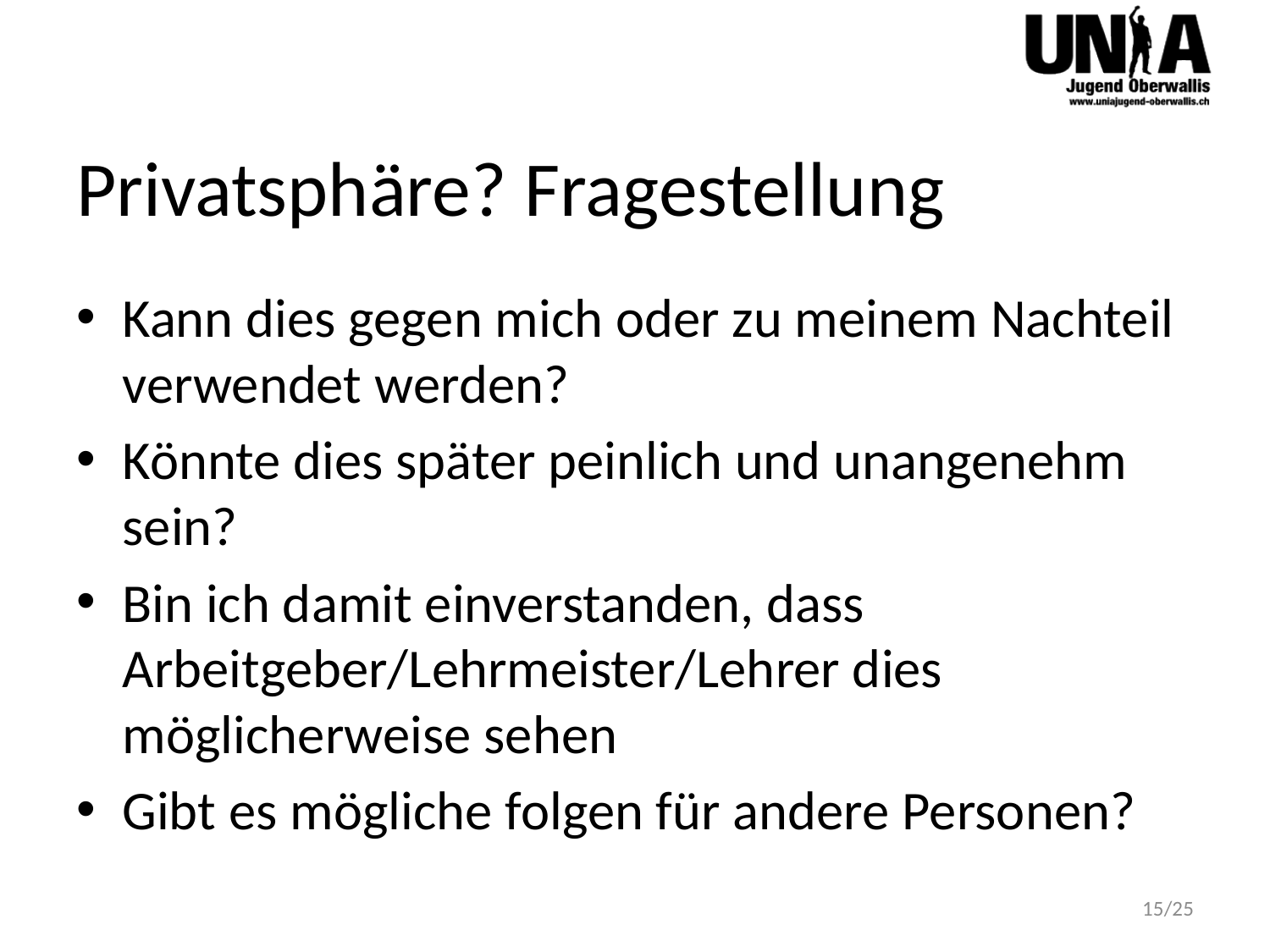

# Privatsphäre? Fragestellung
Kann dies gegen mich oder zu meinem Nachteil verwendet werden?
Könnte dies später peinlich und unangenehm sein?
Bin ich damit einverstanden, dass Arbeitgeber/Lehrmeister/Lehrer dies möglicherweise sehen
Gibt es mögliche folgen für andere Personen?

15/25